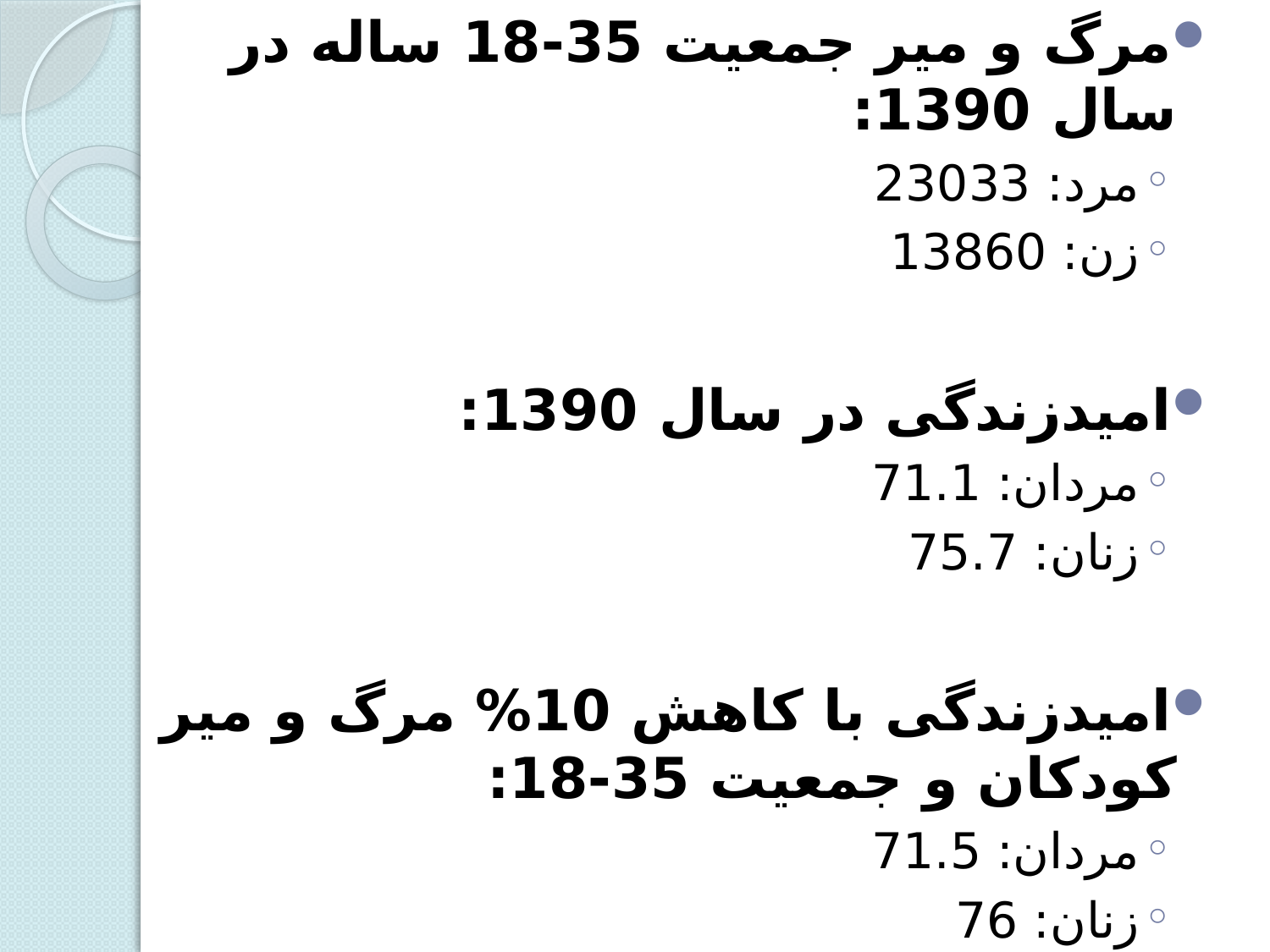

مرگ و میر جمعیت 35-18 ساله در سال 1390:
مرد: 23033
زن: 13860

امیدزندگی در سال 1390:
مردان: 71.1
زنان: 75.7

امیدزندگی با کاهش 10% مرگ و میر کودکان و جمعیت 35-18:
مردان: 71.5
زنان: 76